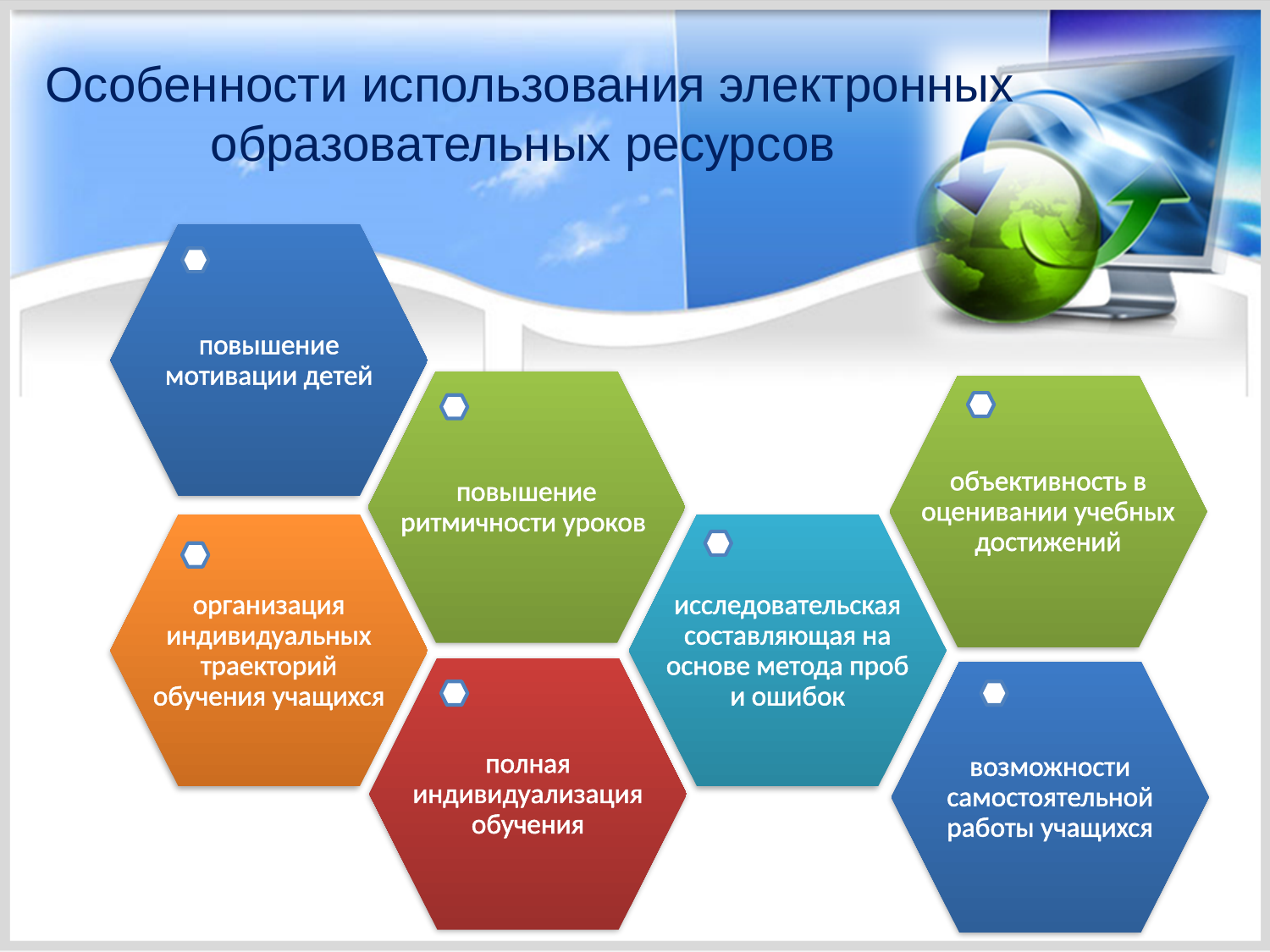

Особенности использования электронных образовательных ресурсов
повышение мотивации детей

повышение ритмичности уроков
объективность в оценивании учебных достижений

исследовательская составляющая на основе метода проб и ошибок
организация индивидуальных траекторий обучения учащихся

полная индивидуализация обучения
возможности самостоятельной работы учащихся